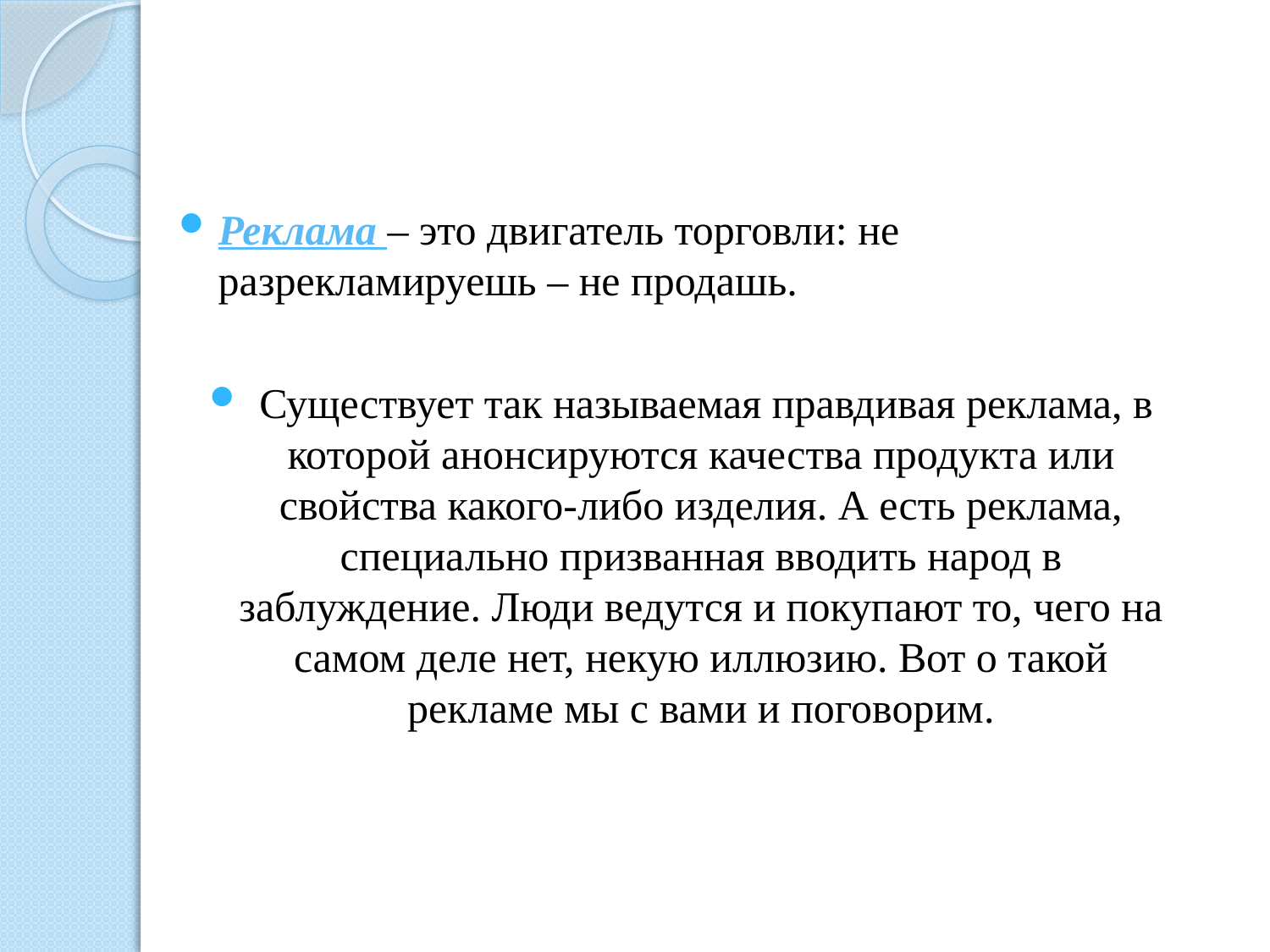

Реклама – это двигатель торговли: не разрекламируешь – не продашь.

 Существует так называемая правдивая реклама, в которой анонсируются качества продукта или свойства какого-либо изделия. А есть реклама, специально призванная вводить народ в заблуждение. Люди ведутся и покупают то, чего на самом деле нет, некую иллюзию. Вот о такой рекламе мы с вами и поговорим.